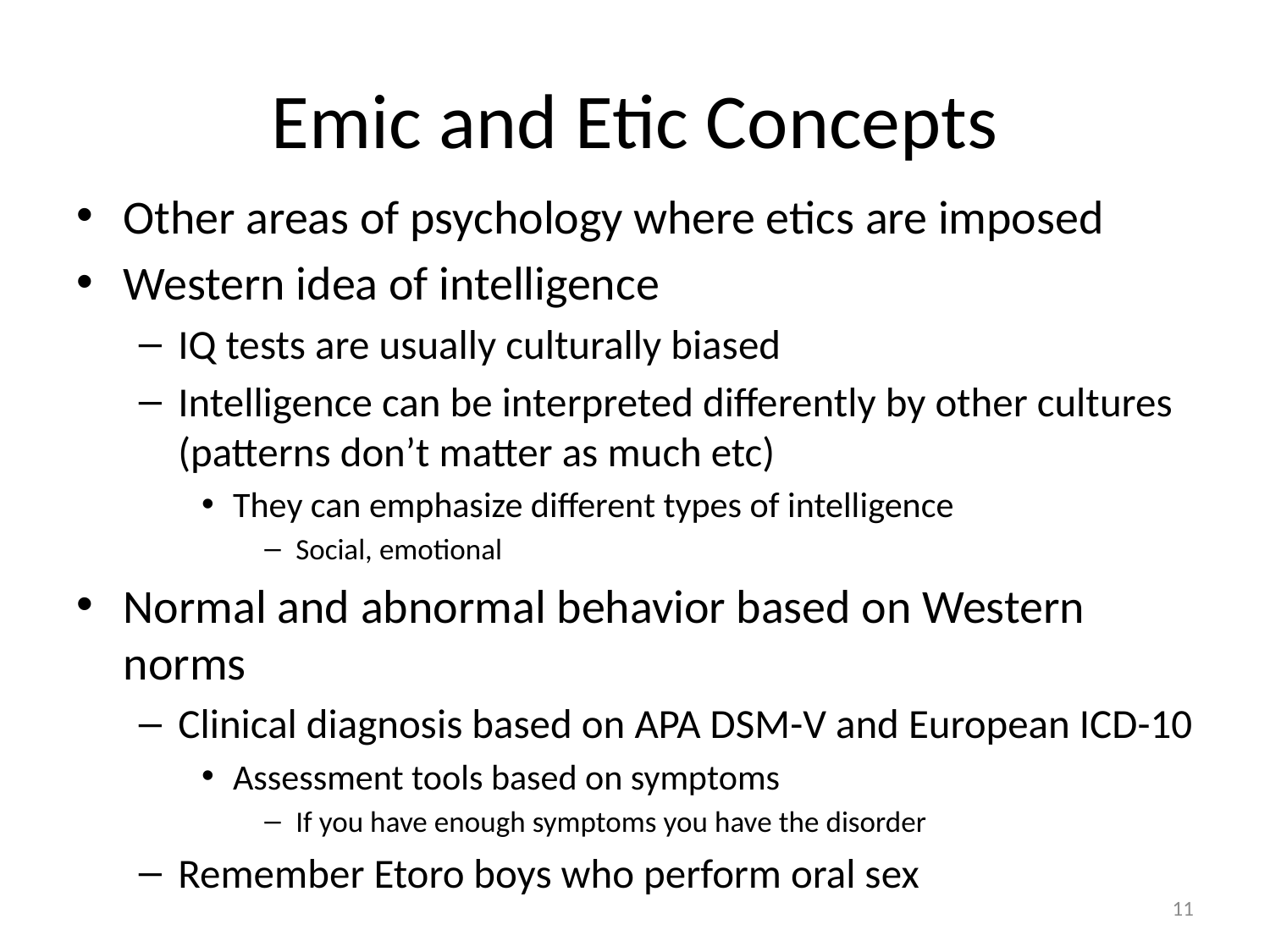

# Emic and Etic Concepts
Other areas of psychology where etics are imposed
Western idea of intelligence
IQ tests are usually culturally biased
Intelligence can be interpreted differently by other cultures (patterns don’t matter as much etc)
They can emphasize different types of intelligence
Social, emotional
Normal and abnormal behavior based on Western norms
Clinical diagnosis based on APA DSM-V and European ICD-10
Assessment tools based on symptoms
If you have enough symptoms you have the disorder
Remember Etoro boys who perform oral sex
11